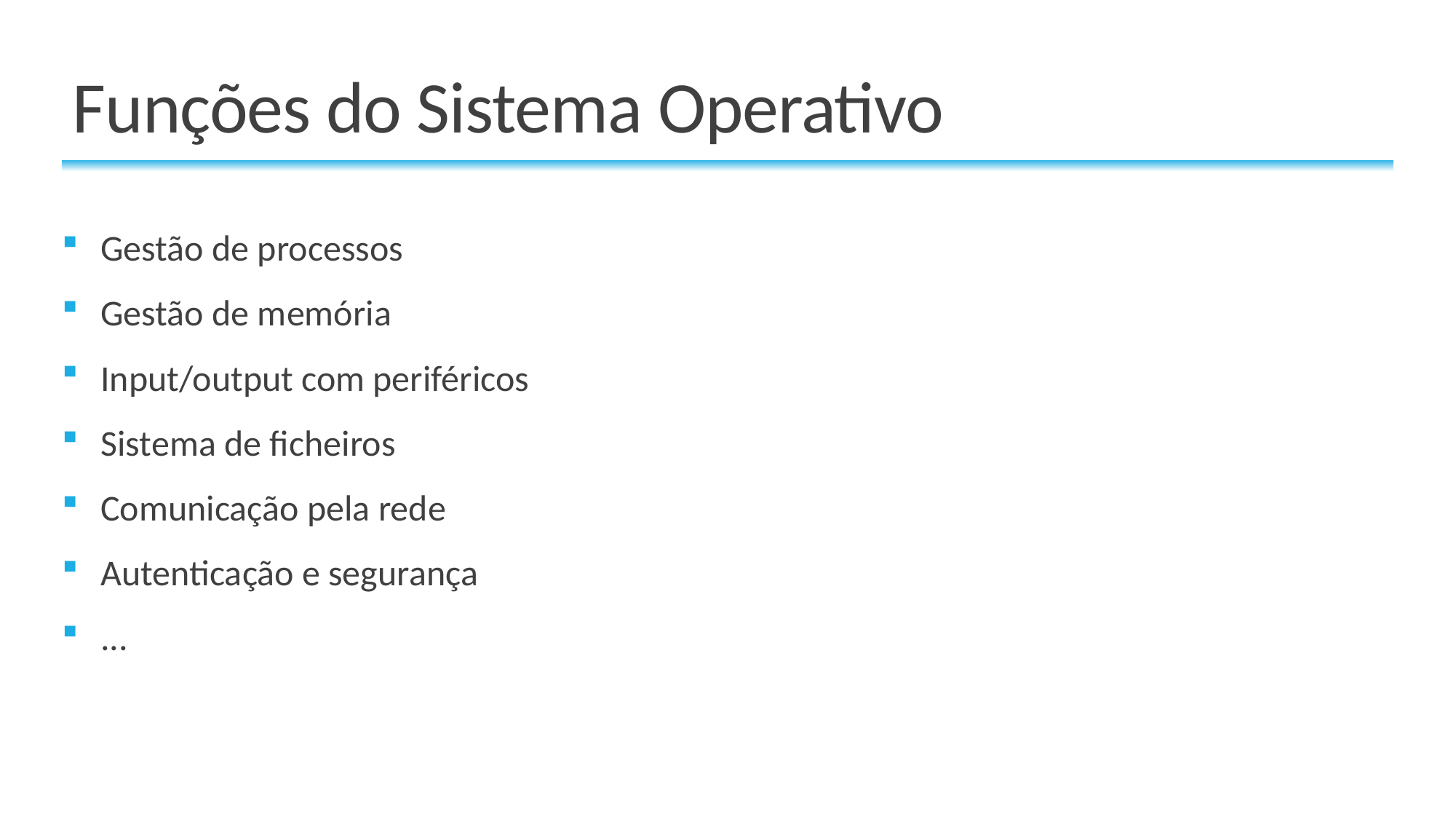

# Funções do Sistema Operativo
Gestão de processos
Gestão de memória
Input/output com periféricos
Sistema de ficheiros
Comunicação pela rede
Autenticação e segurança
...